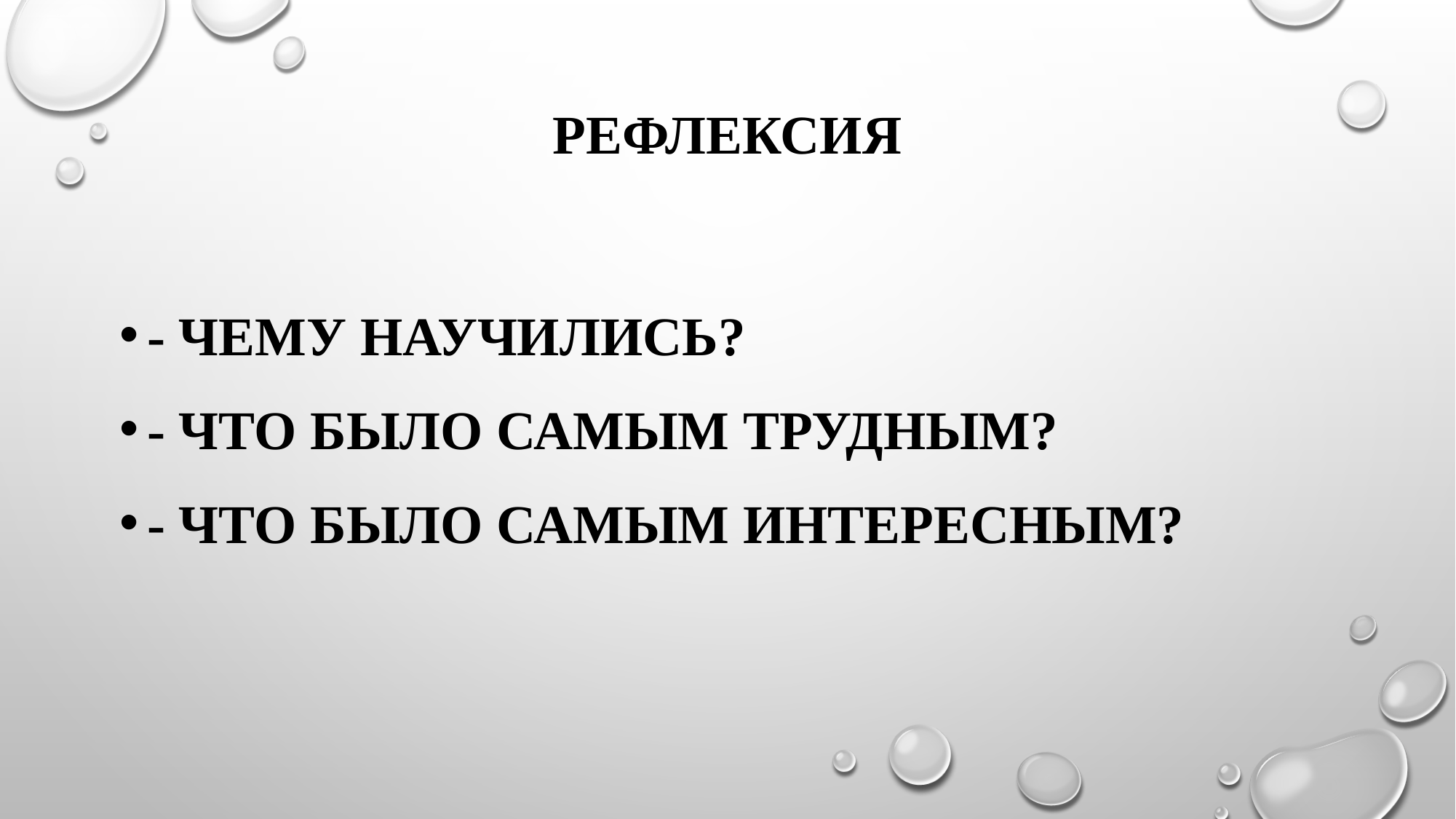

# Рефлексия
- Чему научились?
- Что было самым трудным?
- Что было самым интересным?